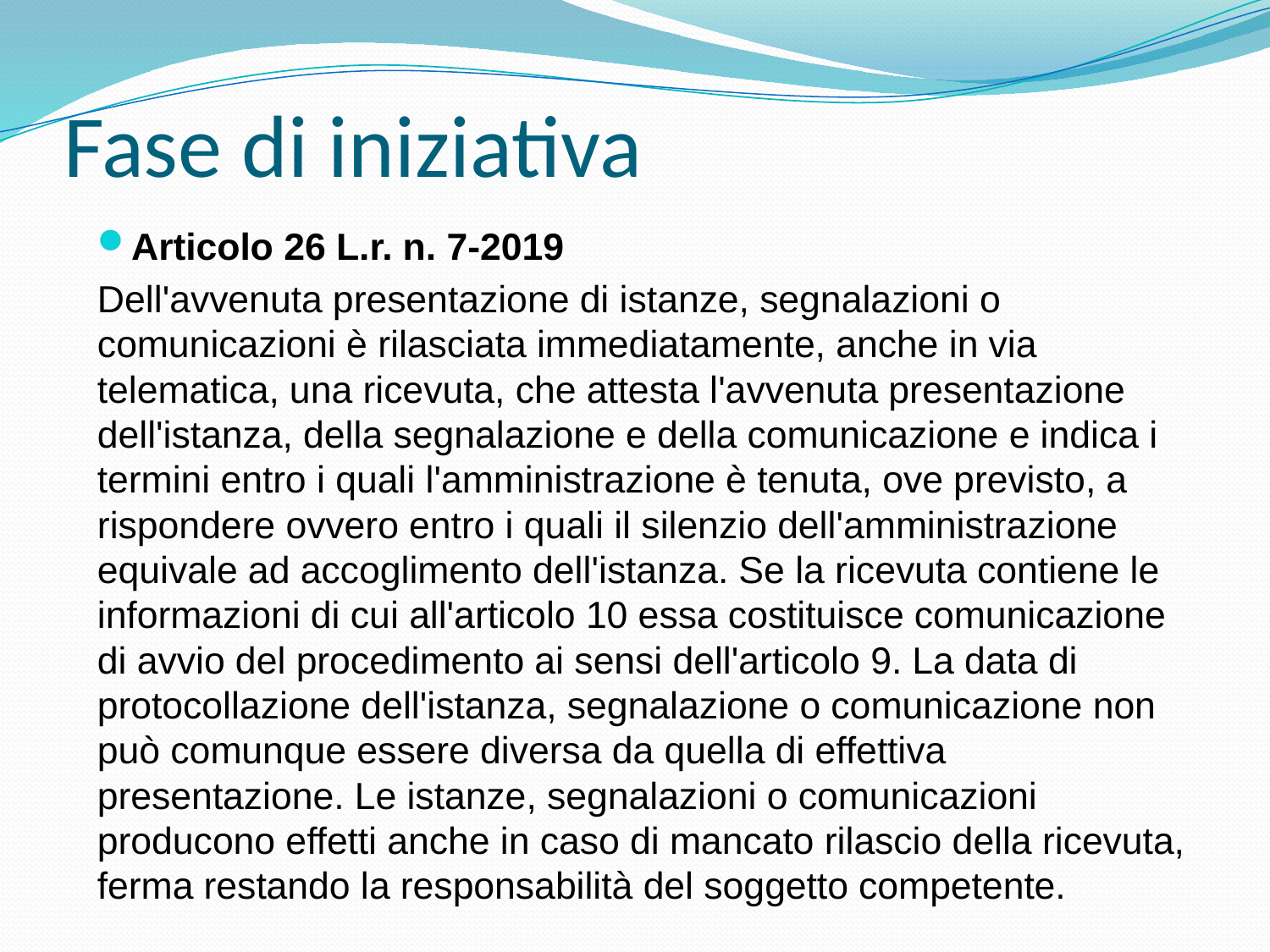

# Fase di iniziativa
Articolo 26 L.r. n. 7-2019
Dell'avvenuta presentazione di istanze, segnalazioni o comunicazioni è rilasciata immediatamente, anche in via telematica, una ricevuta, che attesta l'avvenuta presentazione dell'istanza, della segnalazione e della comunicazione e indica i termini entro i quali l'amministrazione è tenuta, ove previsto, a rispondere ovvero entro i quali il silenzio dell'amministrazione equivale ad accoglimento dell'istanza. Se la ricevuta contiene le informazioni di cui all'articolo 10 essa costituisce comunicazione di avvio del procedimento ai sensi dell'articolo 9. La data di protocollazione dell'istanza, segnalazione o comunicazione non può comunque essere diversa da quella di effettiva presentazione. Le istanze, segnalazioni o comunicazioni producono effetti anche in caso di mancato rilascio della ricevuta, ferma restando la responsabilità del soggetto competente.